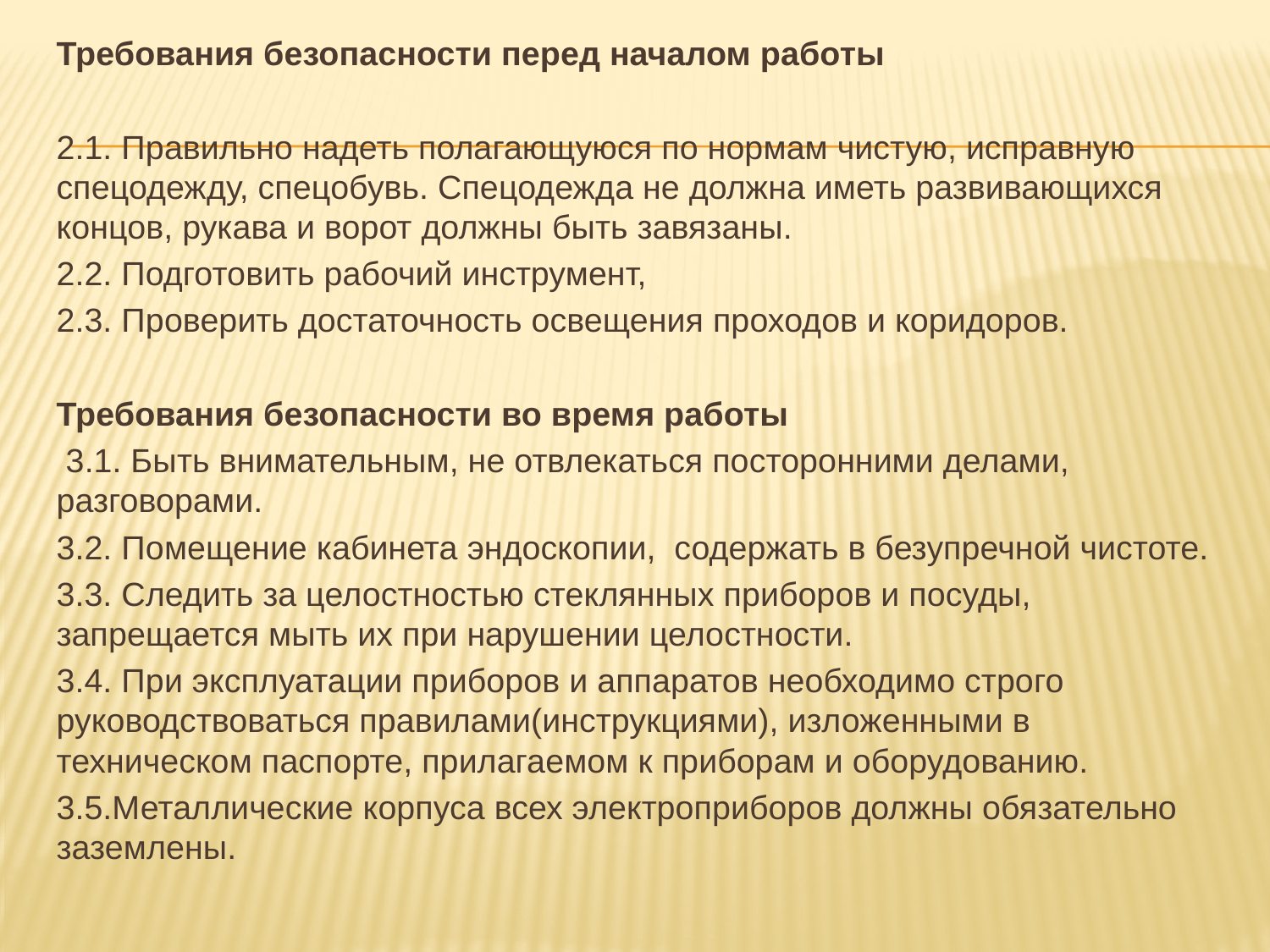

Требования безопасности перед началом работы

2.1. Правильно надеть полагающуюся по нормам чистую, исправную спецодежду, спецобувь. Спецодежда не должна иметь развивающихся концов, рукава и ворот должны быть завязаны.
2.2. Подготовить рабочий инструмент,
2.3. Проверить достаточность освещения проходов и коридоров.

Требования безопасности во время работы
 3.1. Быть внимательным, не отвлекаться посторонними делами, разговорами.
3.2. Помещение кабинета эндоскопии,  содержать в безупречной чистоте.
3.3. Следить за целостностью стеклянных приборов и посуды, запрещается мыть их при нарушении целостности.
3.4. При эксплуатации приборов и аппаратов необходимо строго руководствоваться правилами(инструкциями), изложенными в техническом паспорте, прилагаемом к приборам и оборудованию.
3.5.Металлические корпуса всех электроприборов должны обязательно заземлены.